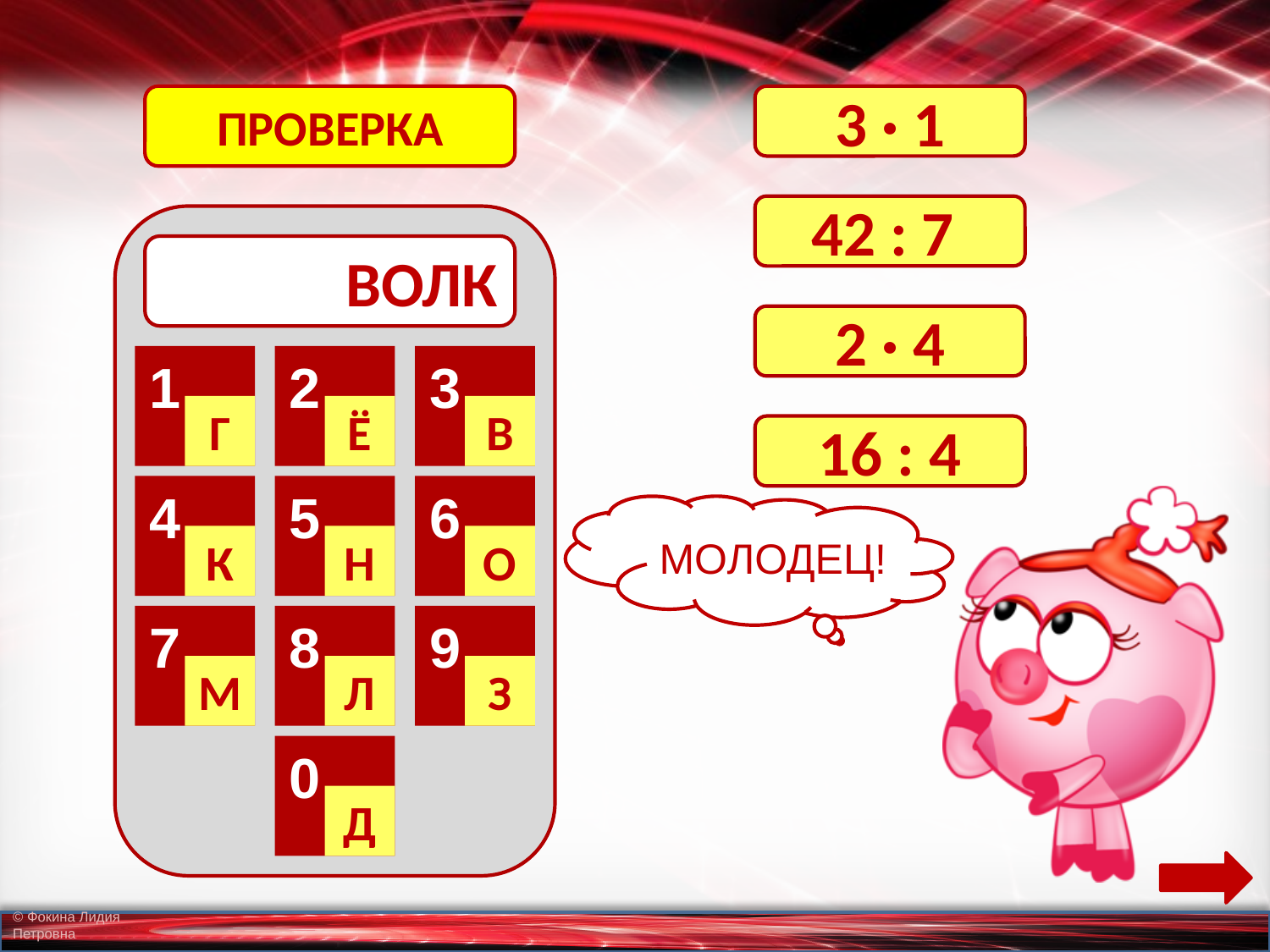

ПРОВЕРКА
3 · 1
42 : 7

ВОЛК
2 · 4

2
3
1
Ё
В
Г
16 : 4

4
5
6
МОЛОДЕЦ!
К
Н
О

7
8
9
М
Л
З

0
Д